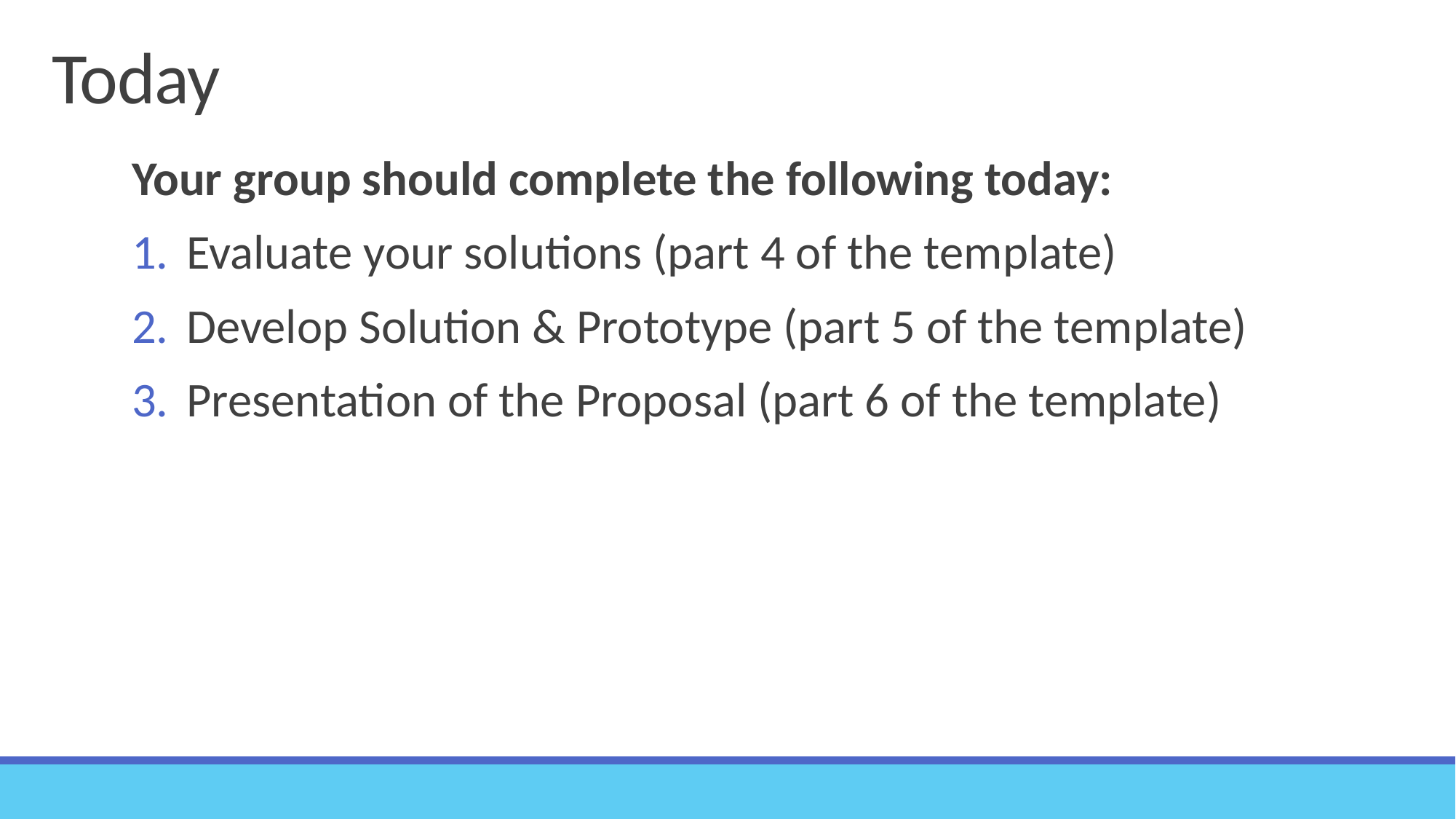

# Today
Your group should complete the following today:
Evaluate your solutions (part 4 of the template)
Develop Solution & Prototype (part 5 of the template)
Presentation of the Proposal (part 6 of the template)